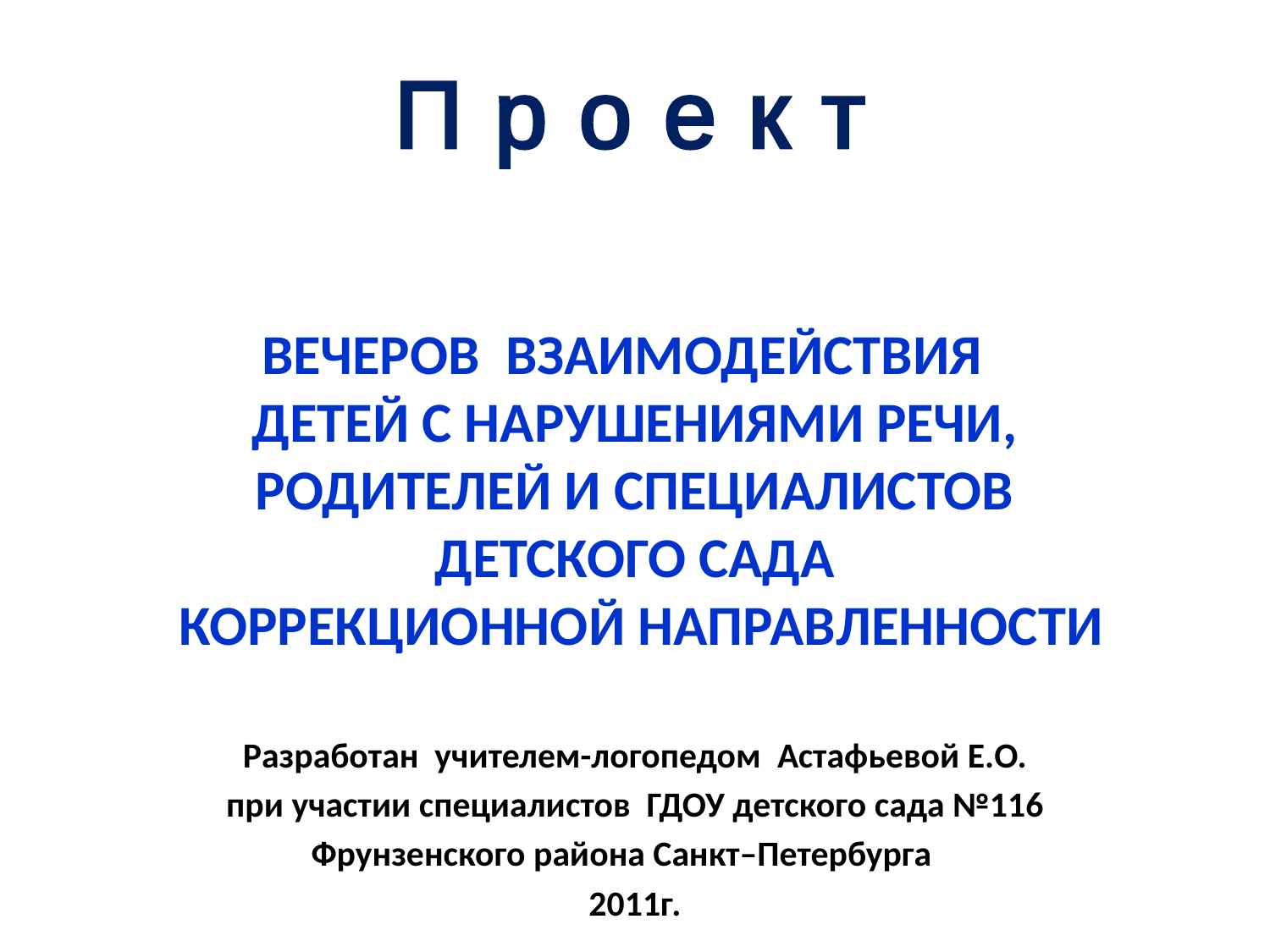

П р о е к т
# ВЕЧЕРОВ  ВЗАИМОДЕЙСТВИЯ ДЕТЕЙ С НАРУШЕНИЯМИ РЕЧИ, РОДИТЕЛЕЙ И СПЕЦИАЛИСТОВ ДЕТСКОГО САДА КОРРЕКЦИОННОЙ НАПРАВЛЕННОСТИ
Разработан  учителем-логопедом  Астафьевой Е.О.
при участии специалистов  ГДОУ детского сада №116
                                  Фрунзенского района Санкт–Петербурга
2011г.